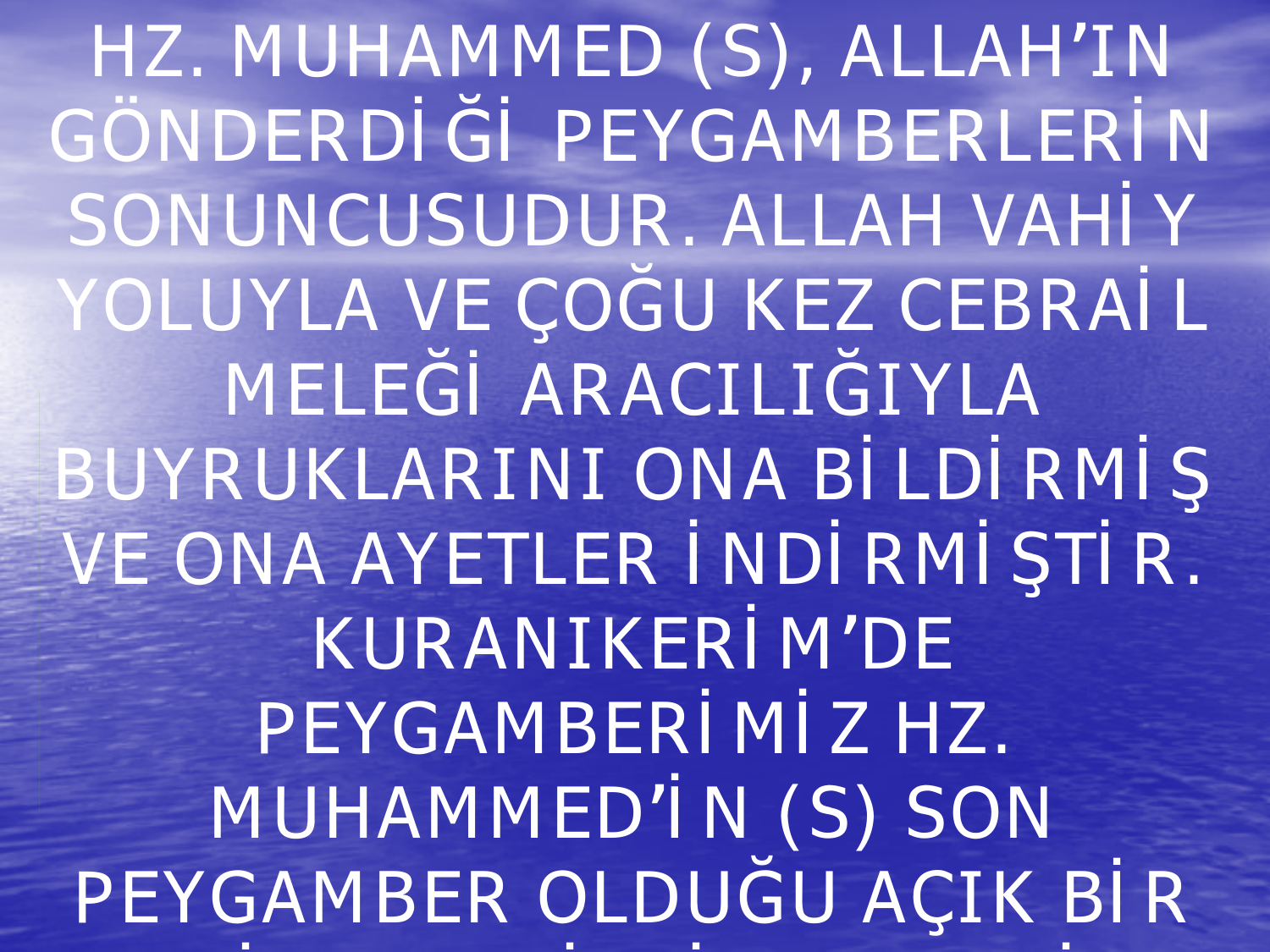

HZ. MUHAMMED (S), ALLAH’IN GÖNDERDİĞİ PEYGAMBERLERİN SONUNCUSUDUR. ALLAH VAHİY YOLUYLA VE ÇOĞU KEZ CEBRAİL MELEĞİ ARACILIĞIYLA BUYRUKLARINI ONA BİLDİRMİŞ VE ONA AYETLER İNDİRMİŞTİR. KURANIKERİM’DE PEYGAMBERİMİZ HZ. MUHAMMED’İN (S) SON PEYGAMBER OLDUĞU AÇIK BİR ŞEKİLDE BELİRTİLMEKTEDİR.
#